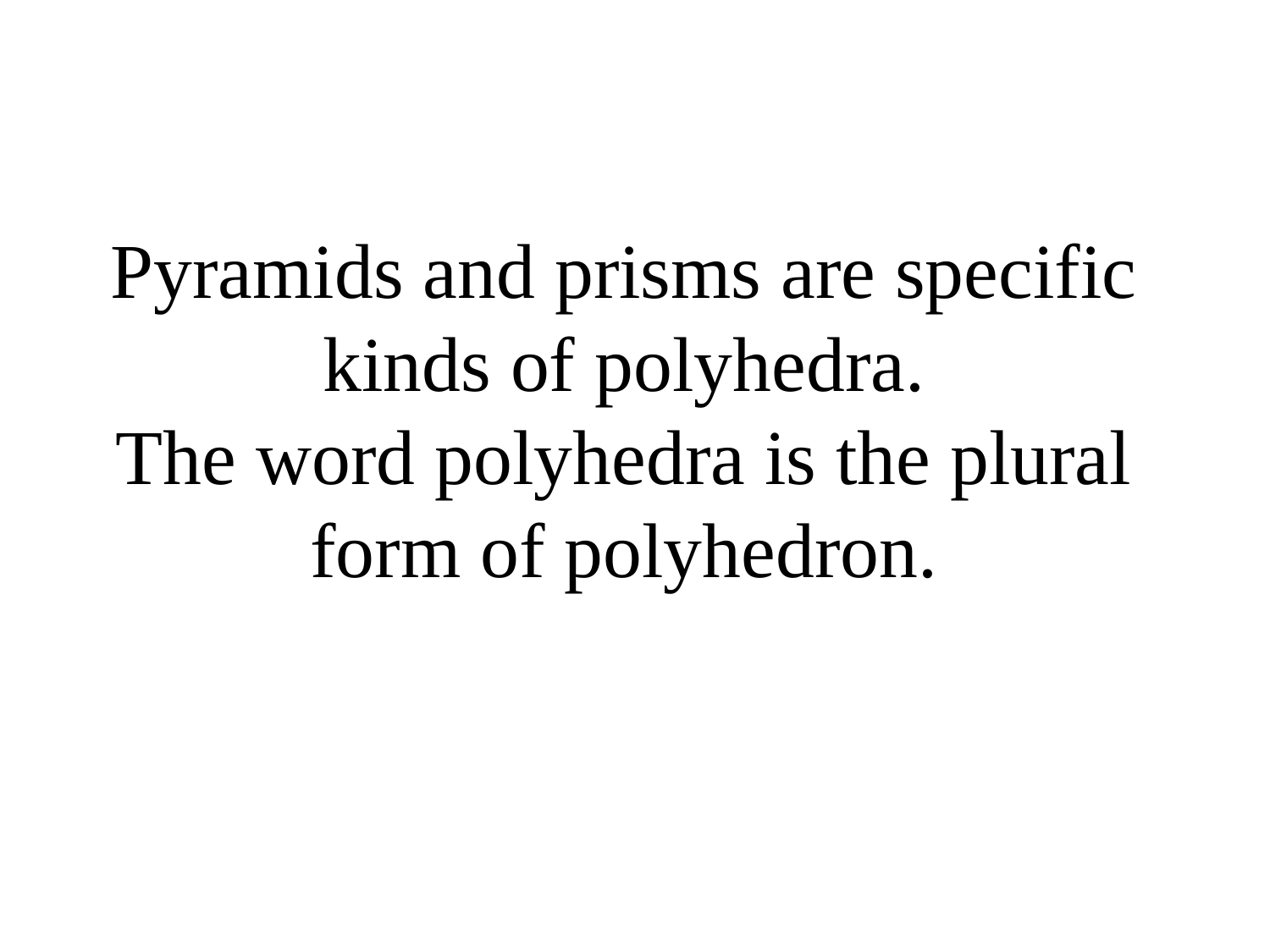

# Pyramids and prisms are specific kinds of polyhedra. The word polyhedra is the plural form of polyhedron.